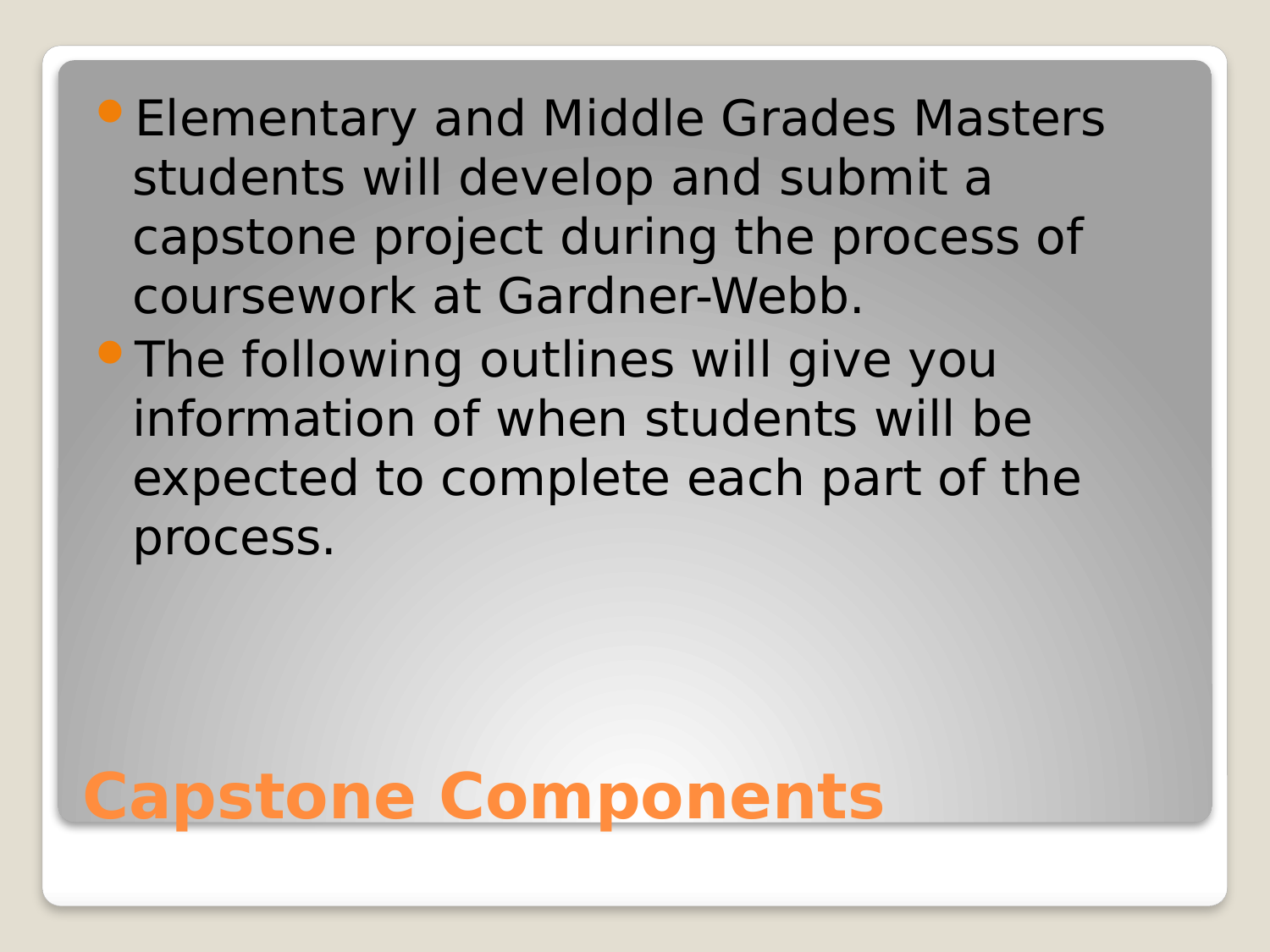

Elementary and Middle Grades Masters students will develop and submit a capstone project during the process of coursework at Gardner-Webb.
The following outlines will give you information of when students will be expected to complete each part of the process.
# Capstone Components